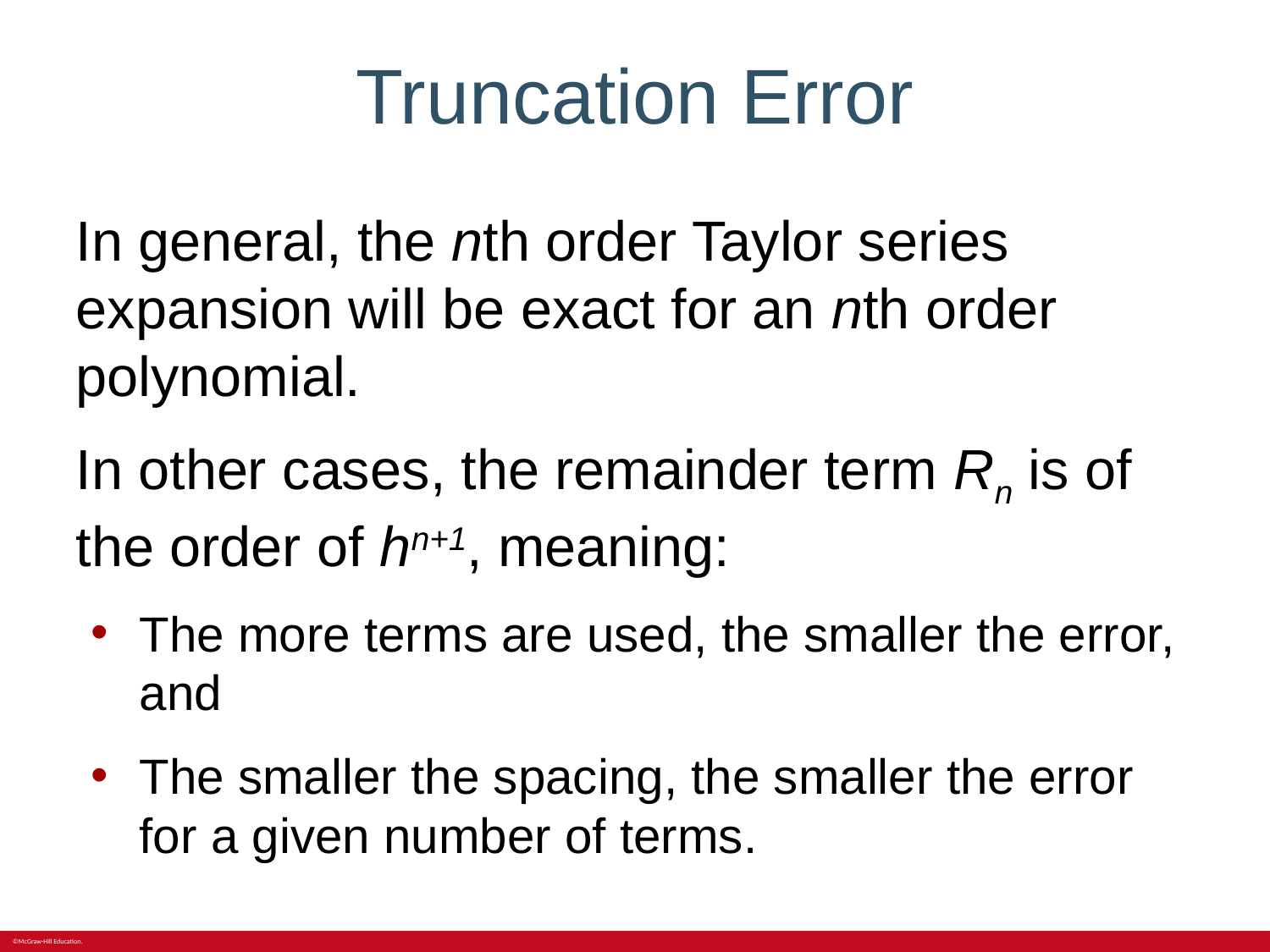

# Truncation Error
In general, the nth order Taylor series expansion will be exact for an nth order polynomial.
In other cases, the remainder term Rn is of the order of hn+1, meaning:
The more terms are used, the smaller the error, and
The smaller the spacing, the smaller the error for a given number of terms.